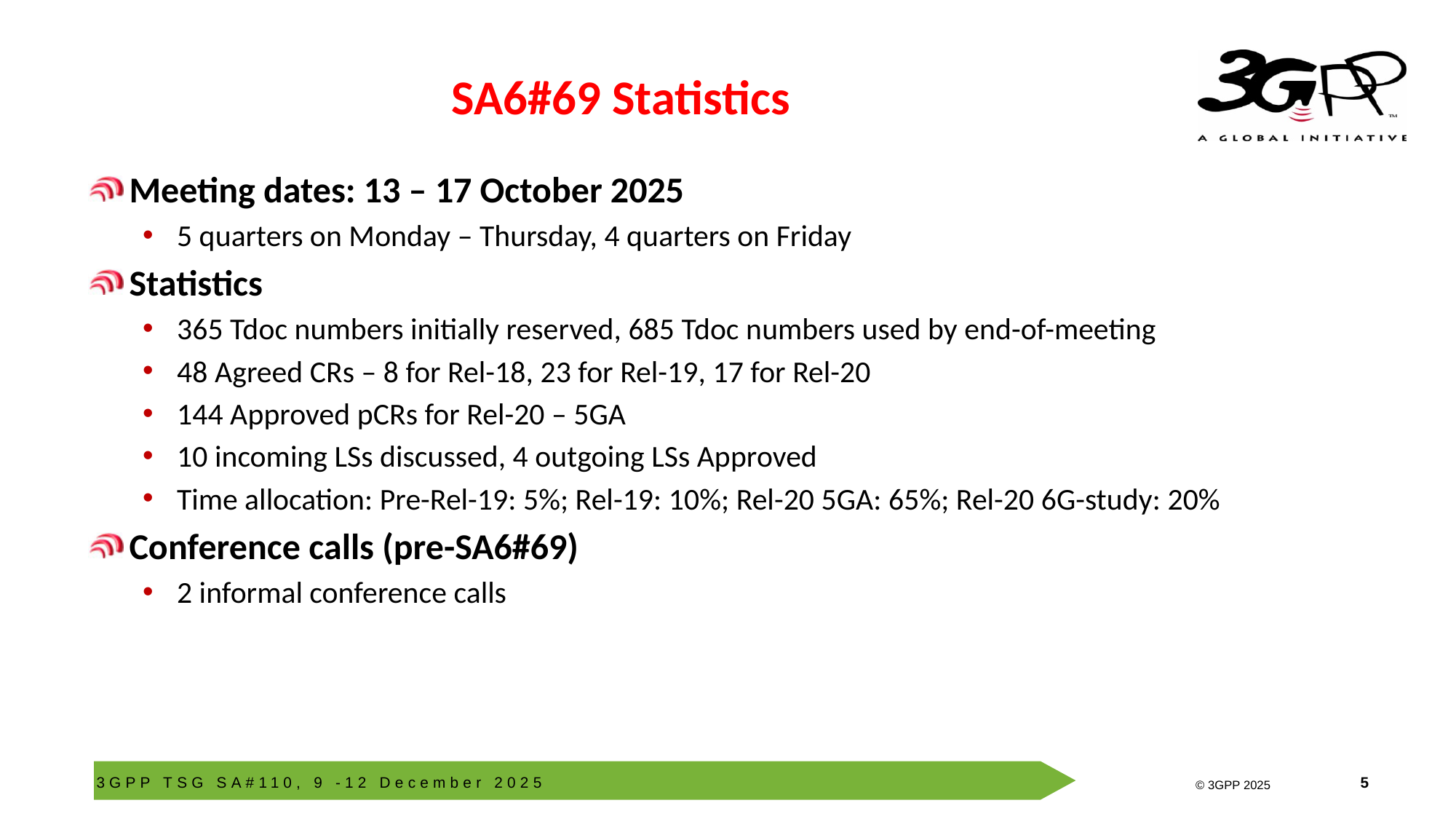

# SA6#69 Statistics
Meeting dates: 13 – 17 October 2025
5 quarters on Monday – Thursday, 4 quarters on Friday
Statistics
365 Tdoc numbers initially reserved, 685 Tdoc numbers used by end-of-meeting
48 Agreed CRs – 8 for Rel-18, 23 for Rel-19, 17 for Rel-20
144 Approved pCRs for Rel-20 – 5GA
10 incoming LSs discussed, 4 outgoing LSs Approved
Time allocation: Pre-Rel-19: 5%; Rel-19: 10%; Rel-20 5GA: 65%; Rel-20 6G-study: 20%
Conference calls (pre-SA6#69)
2 informal conference calls